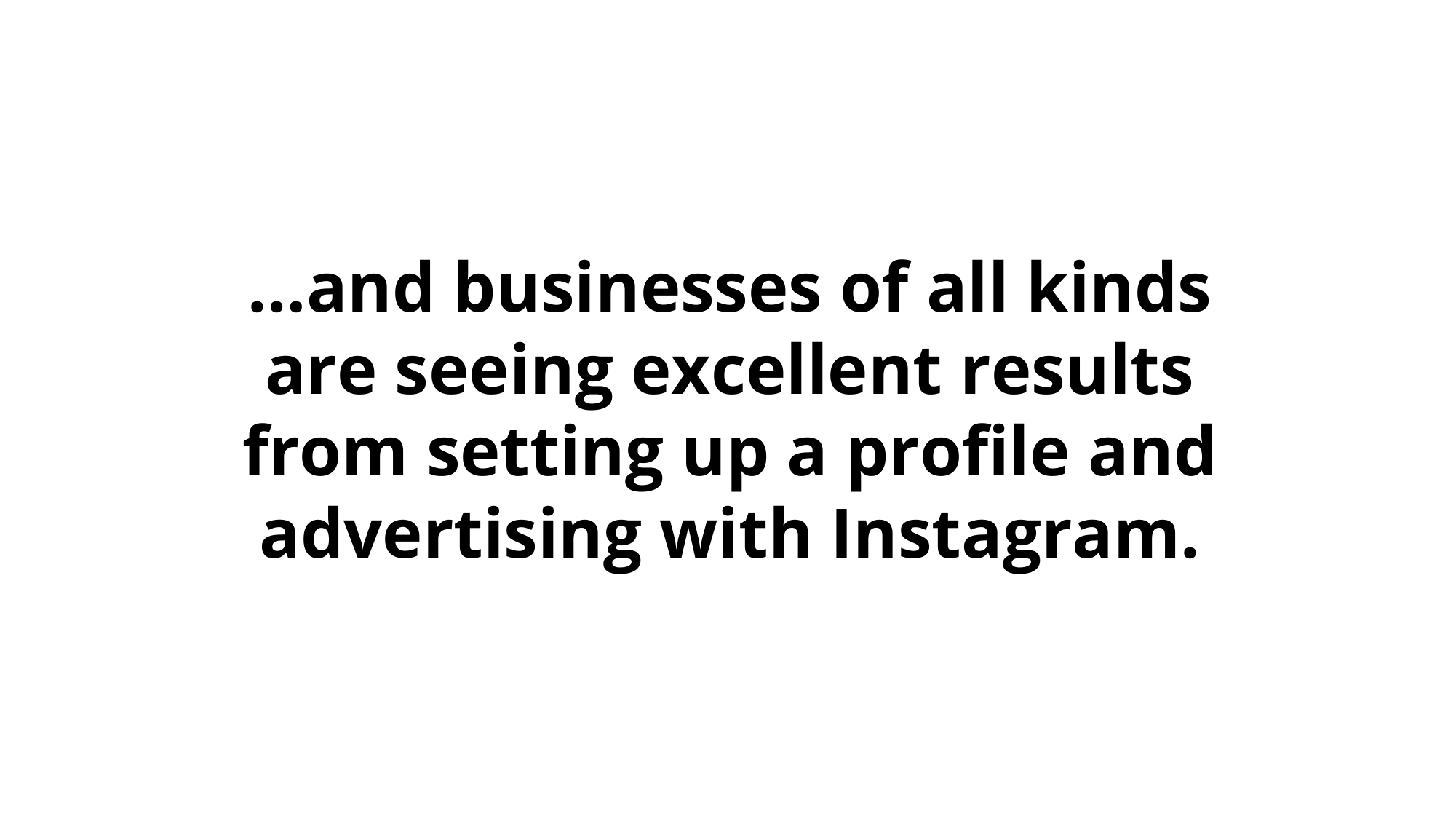

…and businesses of all kinds are seeing excellent results from setting up a profile and advertising with Instagram.